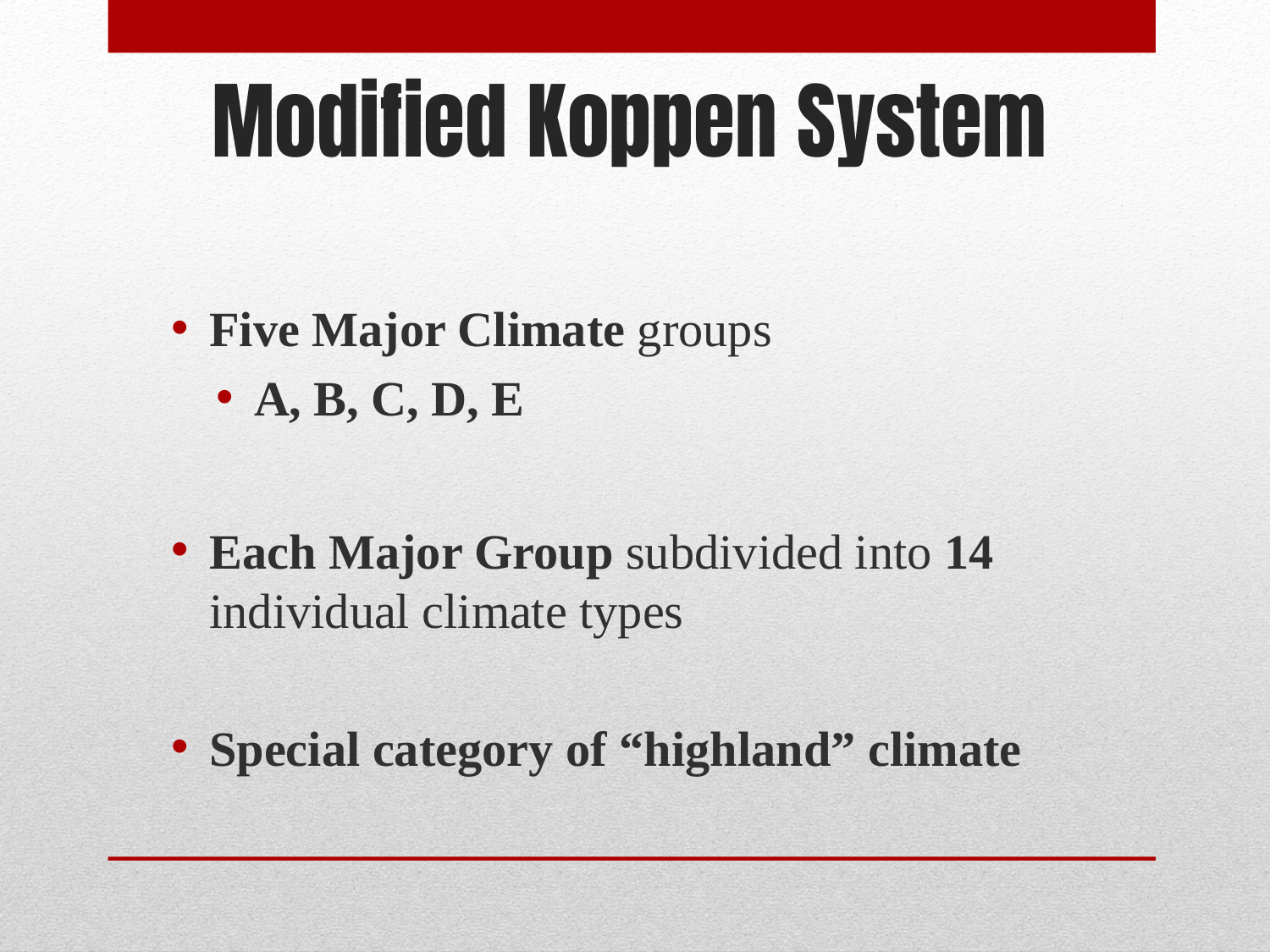

Modified Koppen System
Five Major Climate groups
A, B, C, D, E

Each Major Group subdivided into 14 individual climate types

Special category of “highland” climate